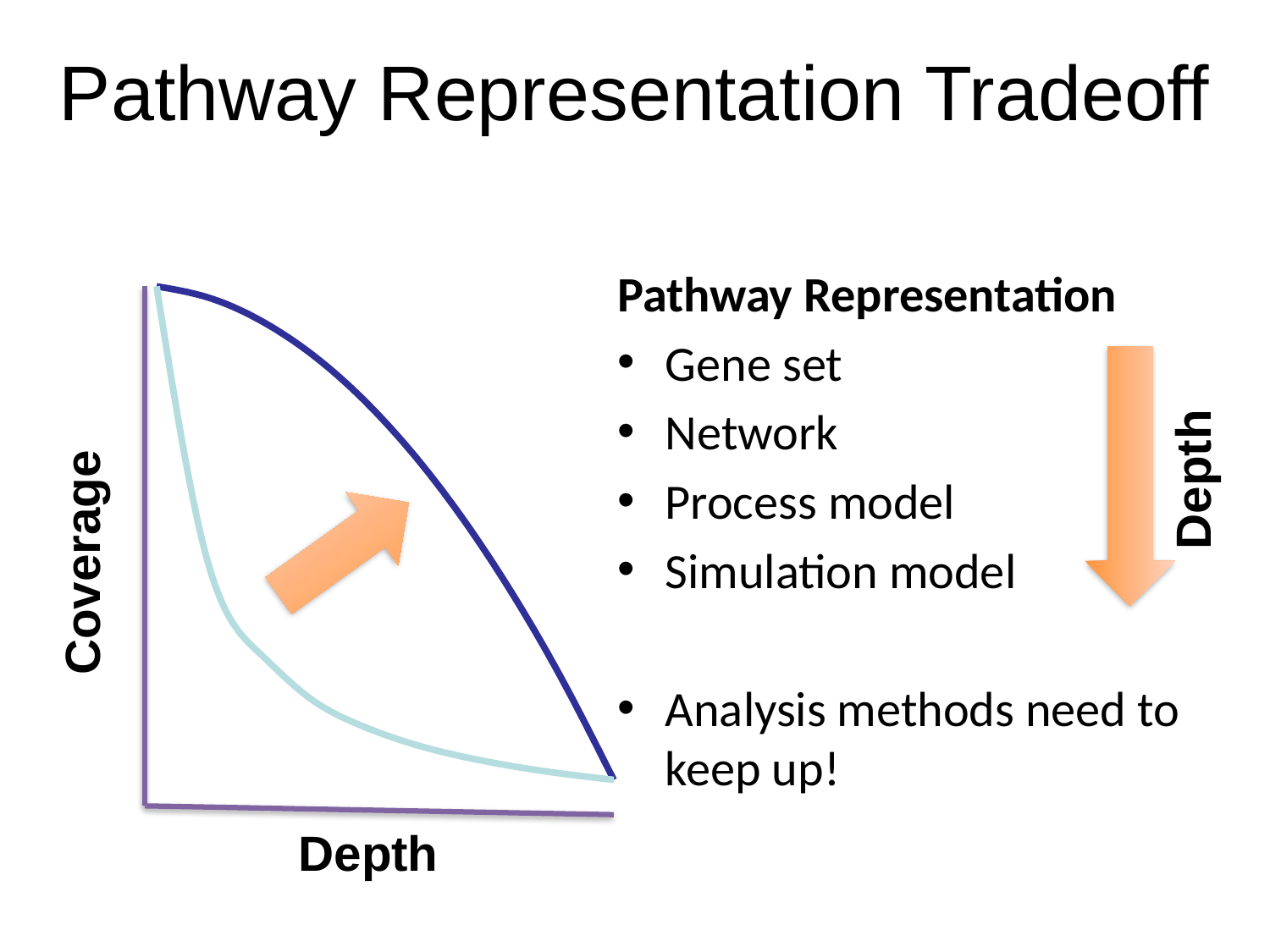

# Pathway Representation Tradeoff
Pathway Representation
Gene set
Network
Process model
Simulation model

Analysis methods need to keep up!

### Chart

| Category |  |  |
|---|---|---|
Depth

Coverage
Depth